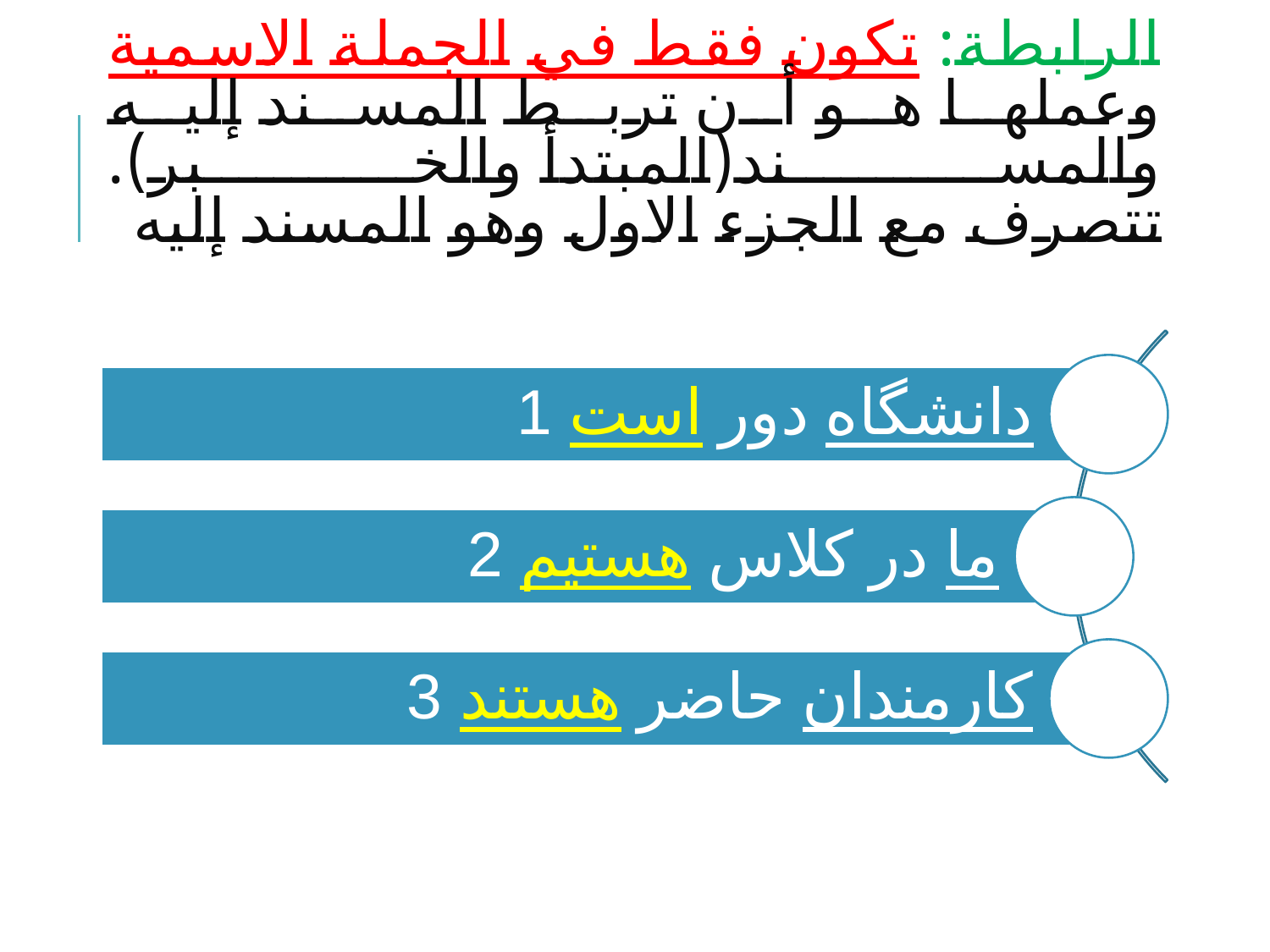

# الرابطة: تكون فقط في الجملة الاسمية وعملها هو أن تربط المسند إليه والمسند(المبتدأ والخبر). تتصرف مع الجزء الاول وهو المسند إليه
1 دانشگاه دور است
2 ما در کلاس هستیم
3 کارمندان حاضر هستند